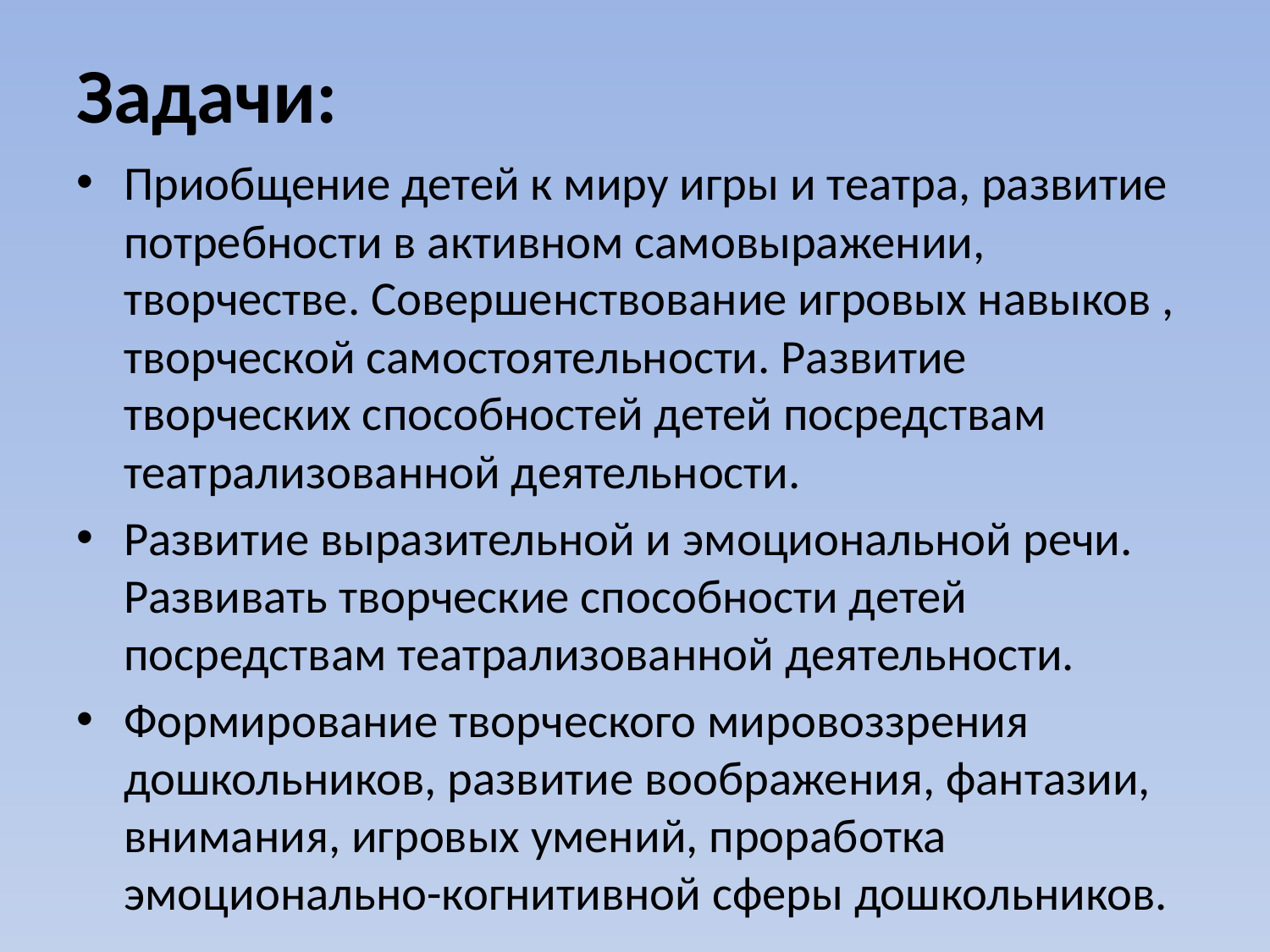

# Задачи:
Приобщение детей к миру игры и театра, развитие  потребности в активном самовыражении, творчестве. Совершенствование игровых навыков , творческой самостоятельности. Развитие творческих способностей детей посредствам театрализованной деятельности.
Развитие выразительной и эмоциональной речи. Развивать творческие способности детей посредствам театрализованной деятельности.
Формирование творческого мировоззрения дошкольников, развитие воображения, фантазии, внимания, игровых умений, проработка эмоционально-когнитивной сферы дошкольников.